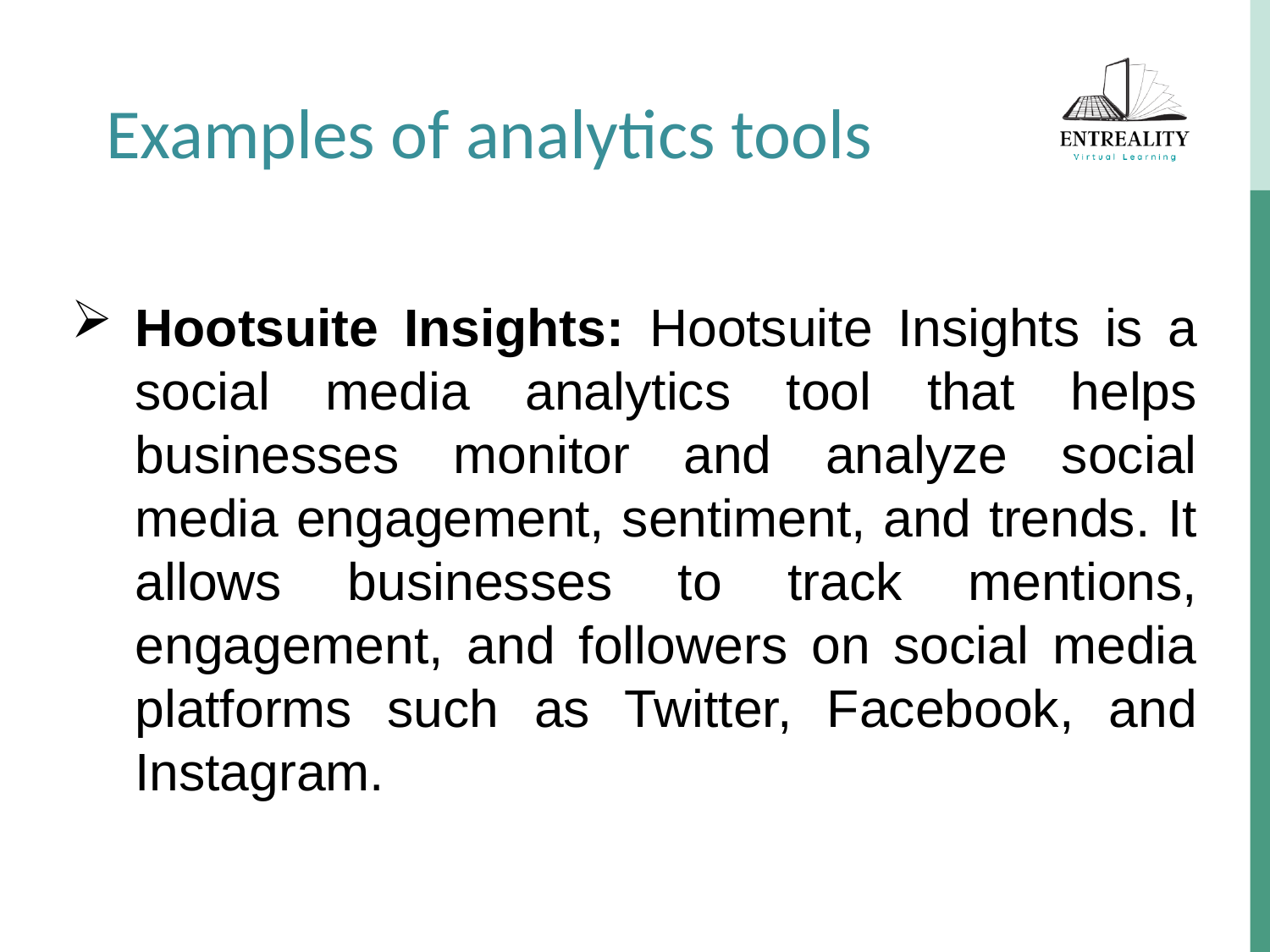

Examples of analytics tools

Hootsuite Insights: Hootsuite Insights is a social media analytics tool that helps businesses monitor and analyze social media engagement, sentiment, and trends. It allows businesses to track mentions, engagement, and followers on social media platforms such as Twitter, Facebook, and Instagram.